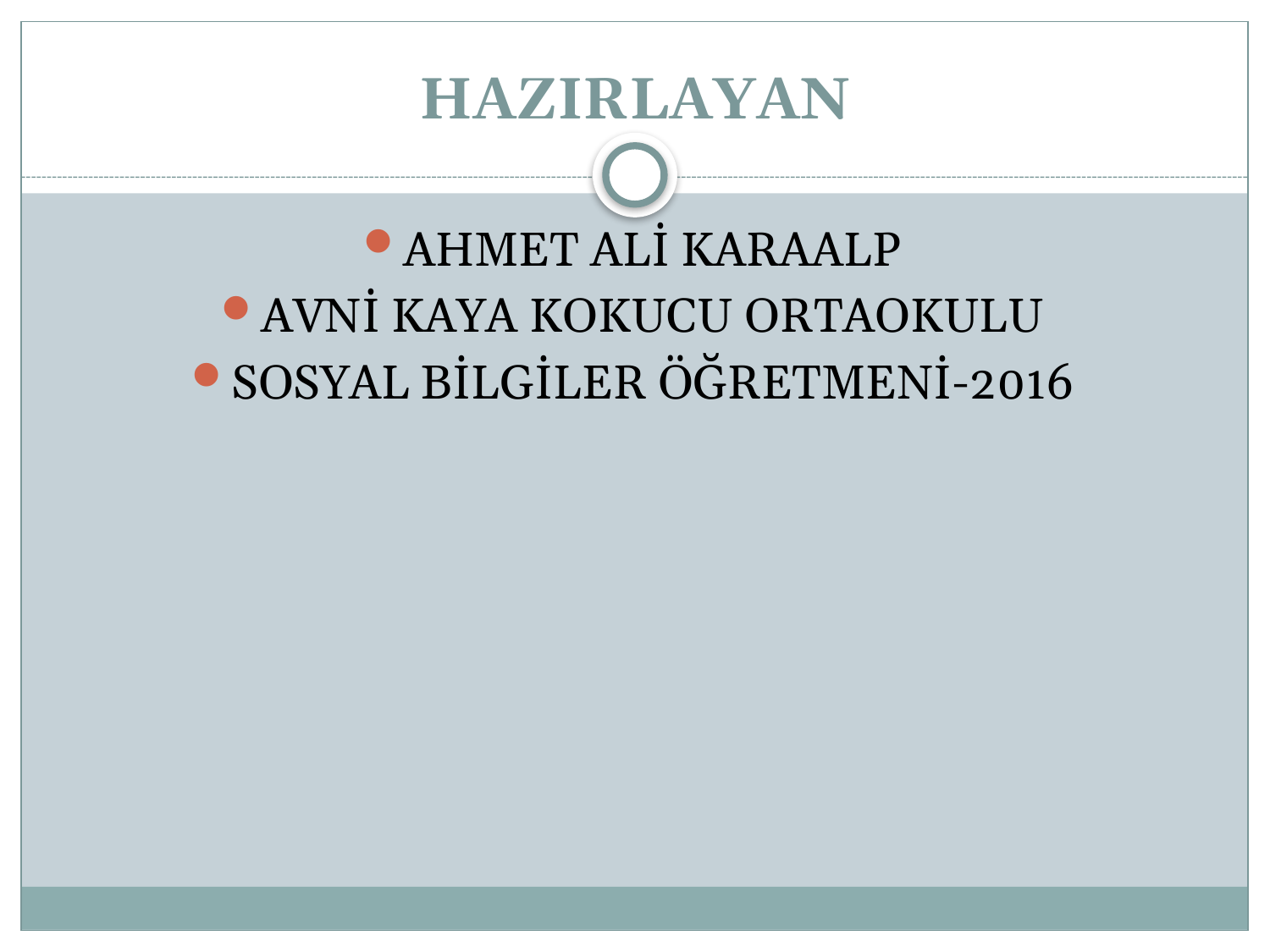

# HAZIRLAYAN
AHMET ALİ KARAALP
AVNİ KAYA KOKUCU ORTAOKULU
SOSYAL BİLGİLER ÖĞRETMENİ-2016